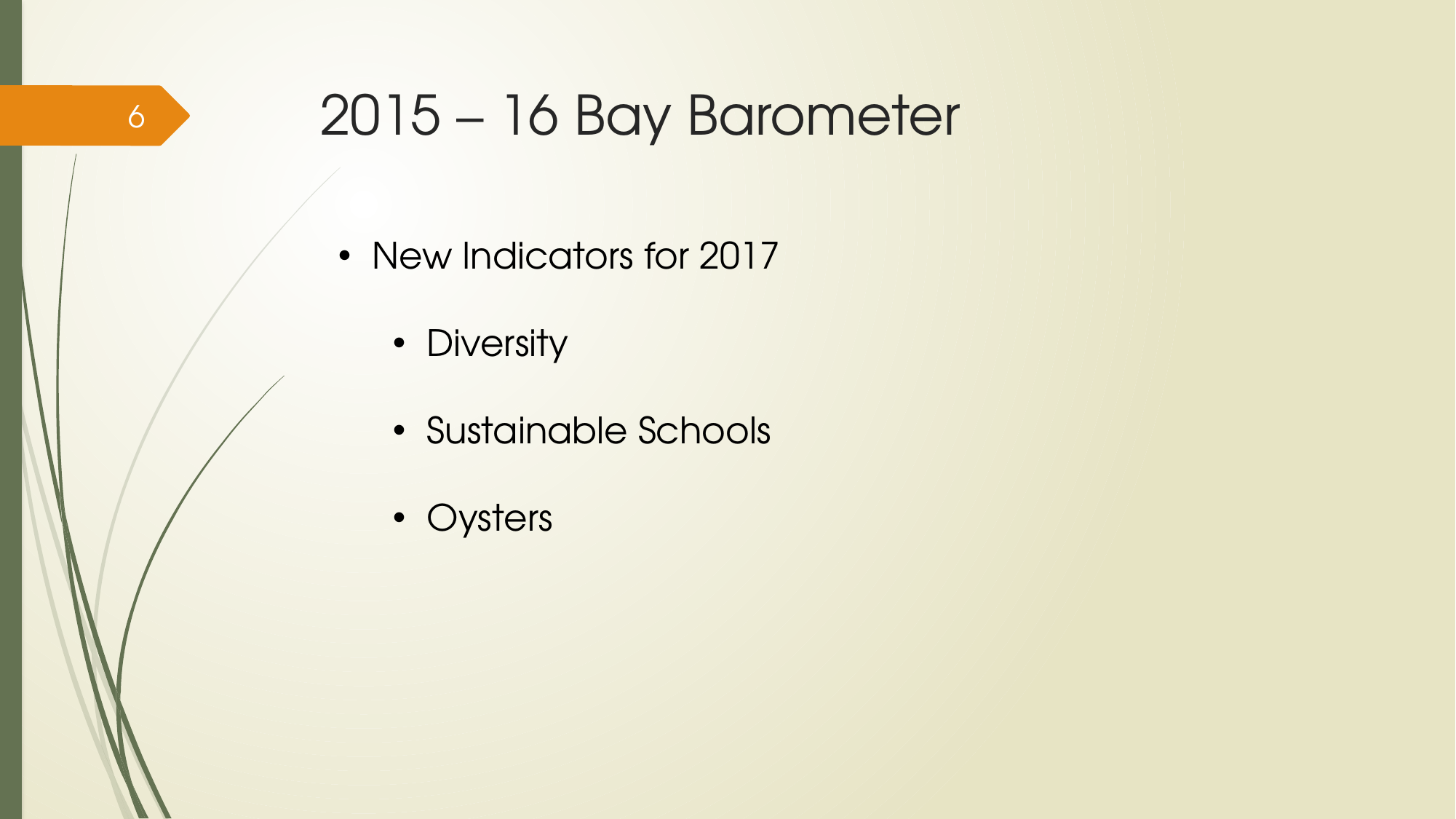

# 2015 – 16 Bay Barometer
6
New Indicators for 2017

Diversity

Sustainable Schools

Oysters